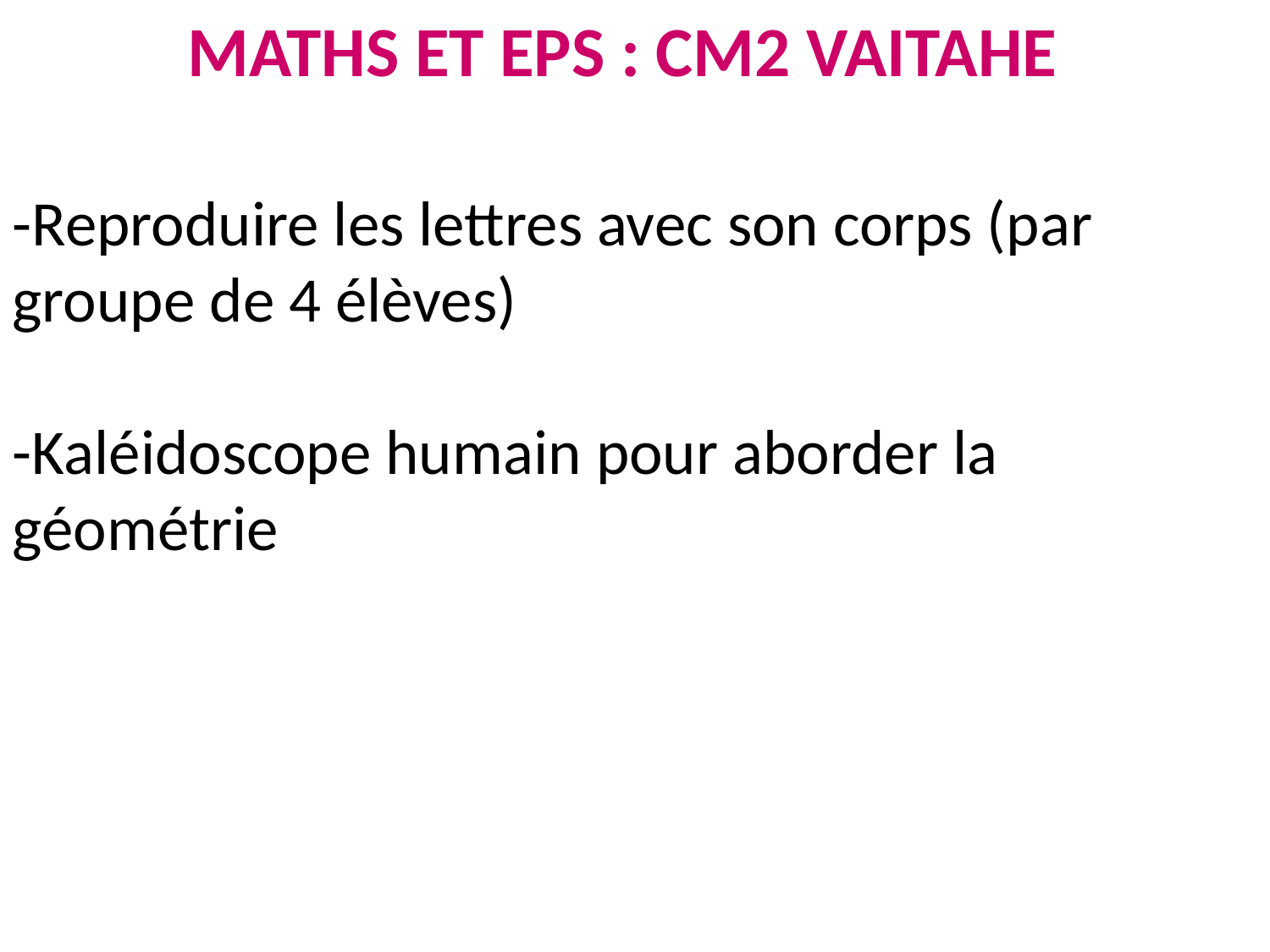

MATHS ET EPS : CM2 VAITAHE
-Reproduire les lettres avec son corps (par groupe de 4 élèves)

-Kaléidoscope humain pour aborder la géométrie